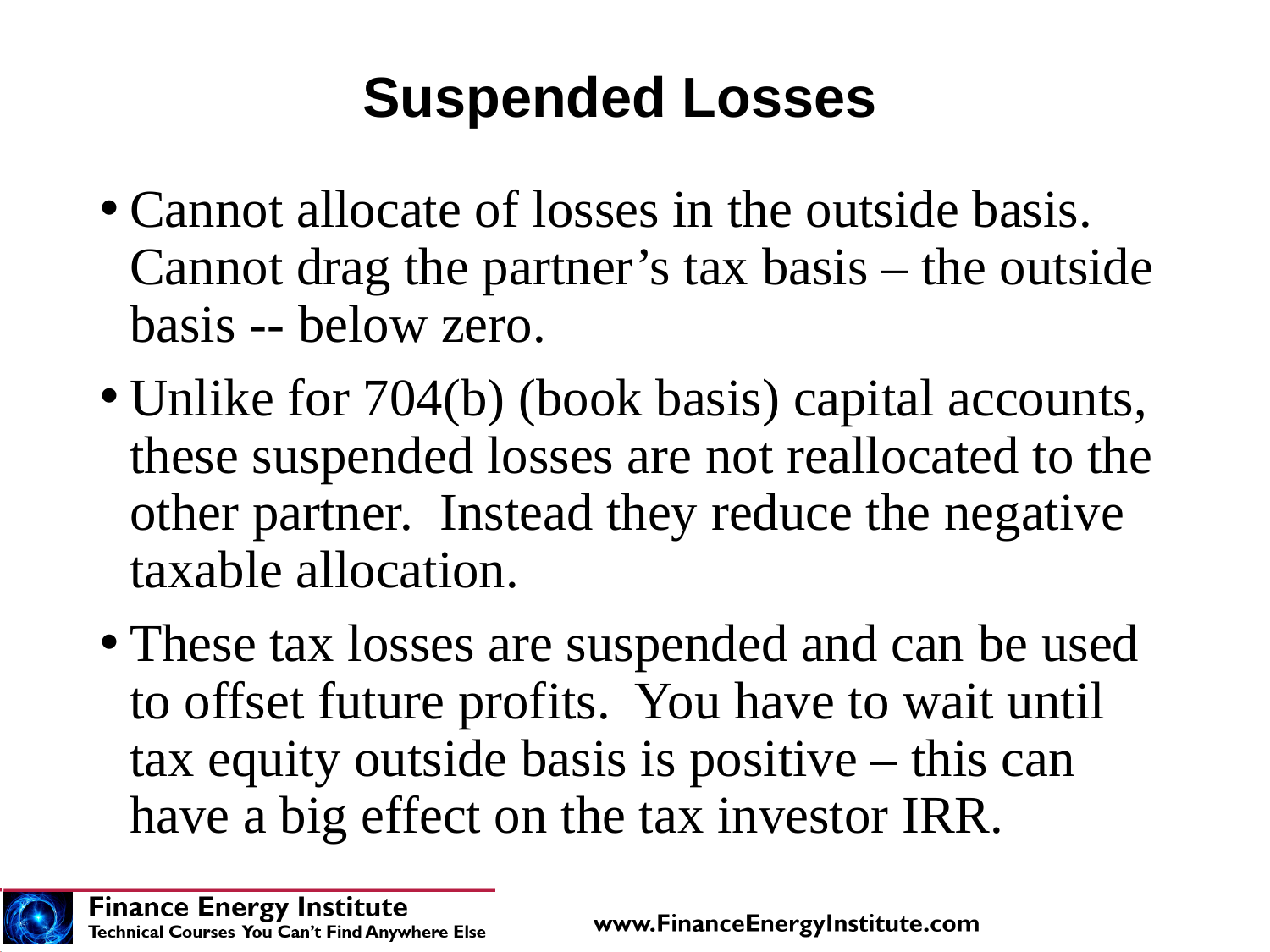

# Suspended Losses
Cannot allocate of losses in the outside basis. Cannot drag the partner’s tax basis – the outside basis -- below zero.
Unlike for 704(b) (book basis) capital accounts, these suspended losses are not reallocated to the other partner.  Instead they reduce the negative taxable allocation.
These tax losses are suspended and can be used to offset future profits.  You have to wait until tax equity outside basis is positive – this can have a big effect on the tax investor IRR.